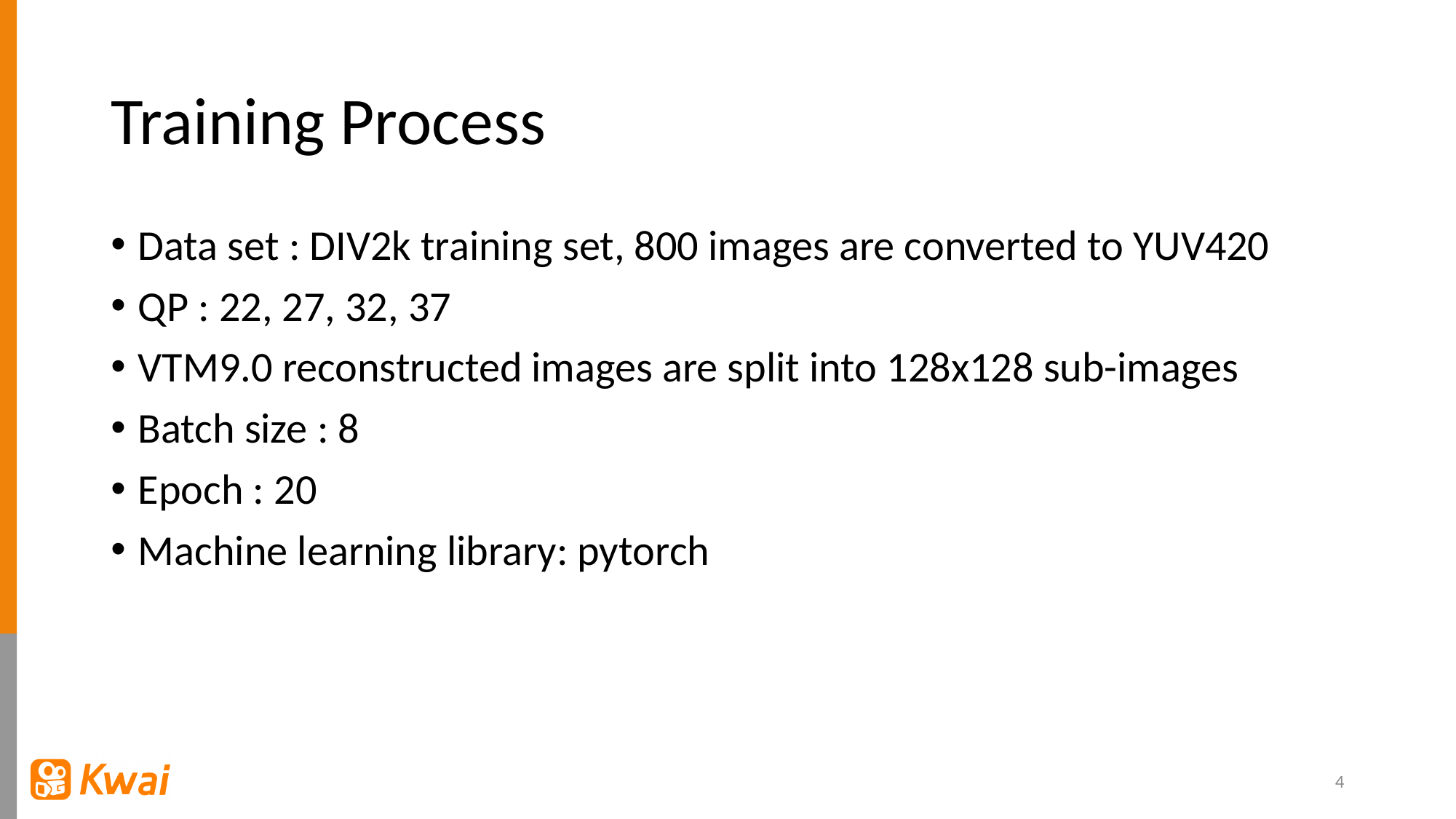

# Training Process
Data set : DIV2k training set, 800 images are converted to YUV420
QP : 22, 27, 32, 37
VTM9.0 reconstructed images are split into 128x128 sub-images
Batch size : 8
Epoch : 20
Machine learning library: pytorch
4